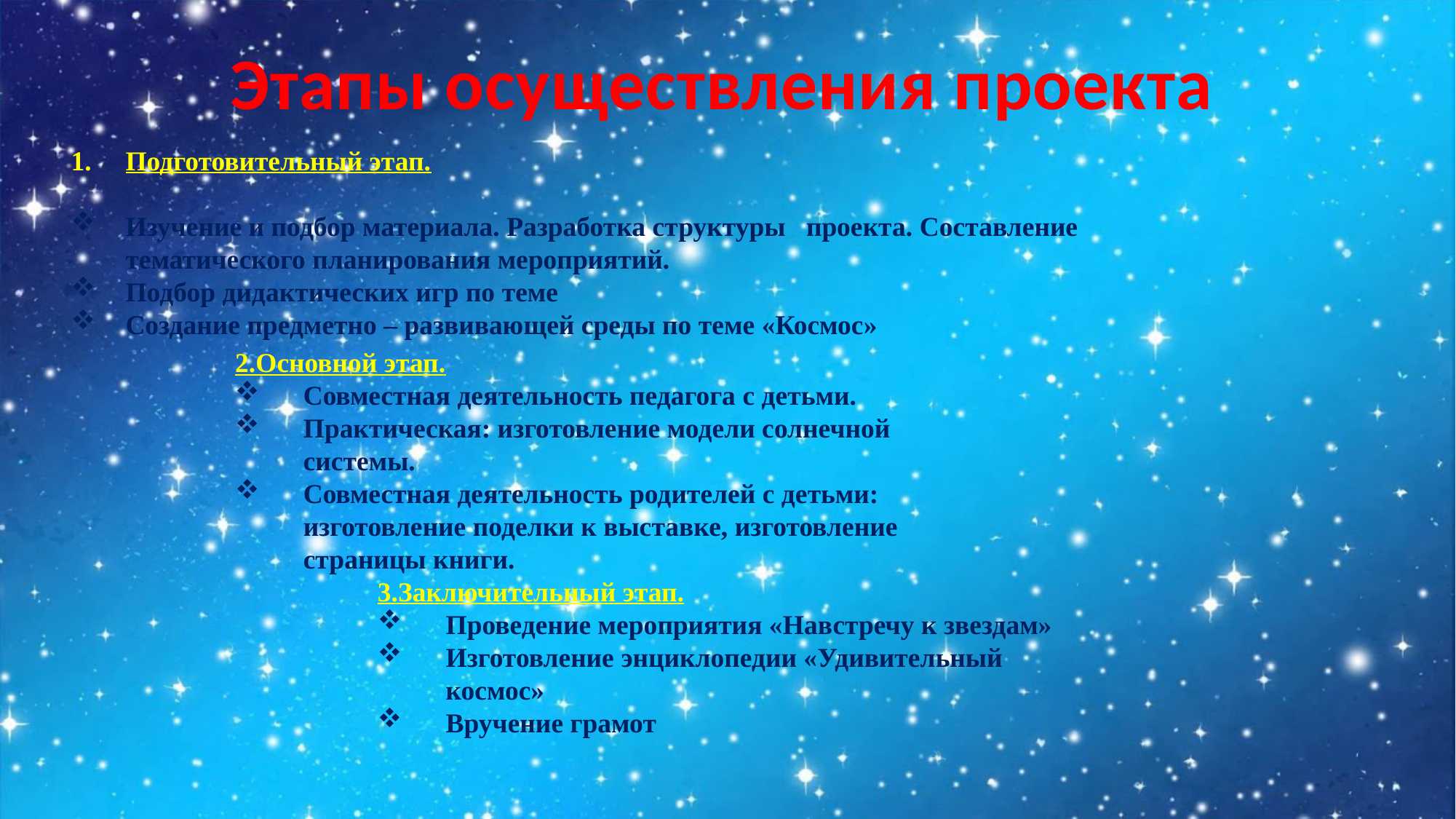

Этапы осуществления проекта
Подготовительный этап.

Изучение и подбор материала. Разработка структуры   проекта. Составление тематического планирования мероприятий.
Подбор дидактических игр по теме
Создание предметно – развивающей среды по теме «Космос»
2.Основной этап.
Совместная деятельность педагога с детьми.
Практическая: изготовление модели солнечной системы.
Совместная деятельность родителей с детьми: изготовление поделки к выставке, изготовление страницы книги.
3.Заключительный этап.
Проведение мероприятия «Навстречу к звездам»
Изготовление энциклопедии «Удивительный космос»
Вручение грамот